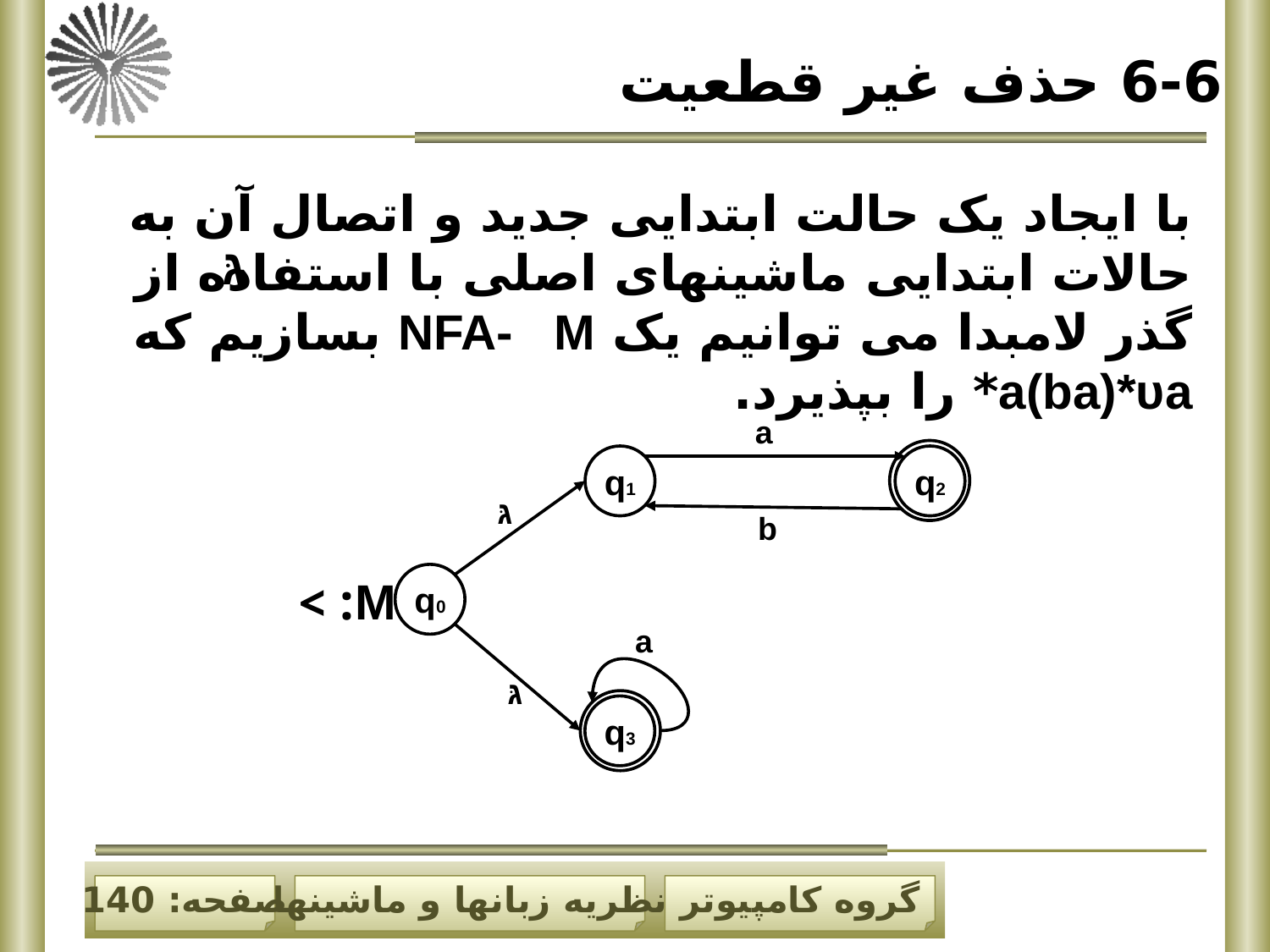

6-6 حذف غیر قطعیت
با ایجاد یک حالت ابتدایی جدید و اتصال آن به حالات ابتدایی ماشینهای اصلی با استفاده از گذر لامبدا می توانیم یک NFA-   M بسازیم که a(ba)*υa* را بپذیرد.
גּ
a

q1
q2
גּ
b
M: >
q0
a
גּ

q3